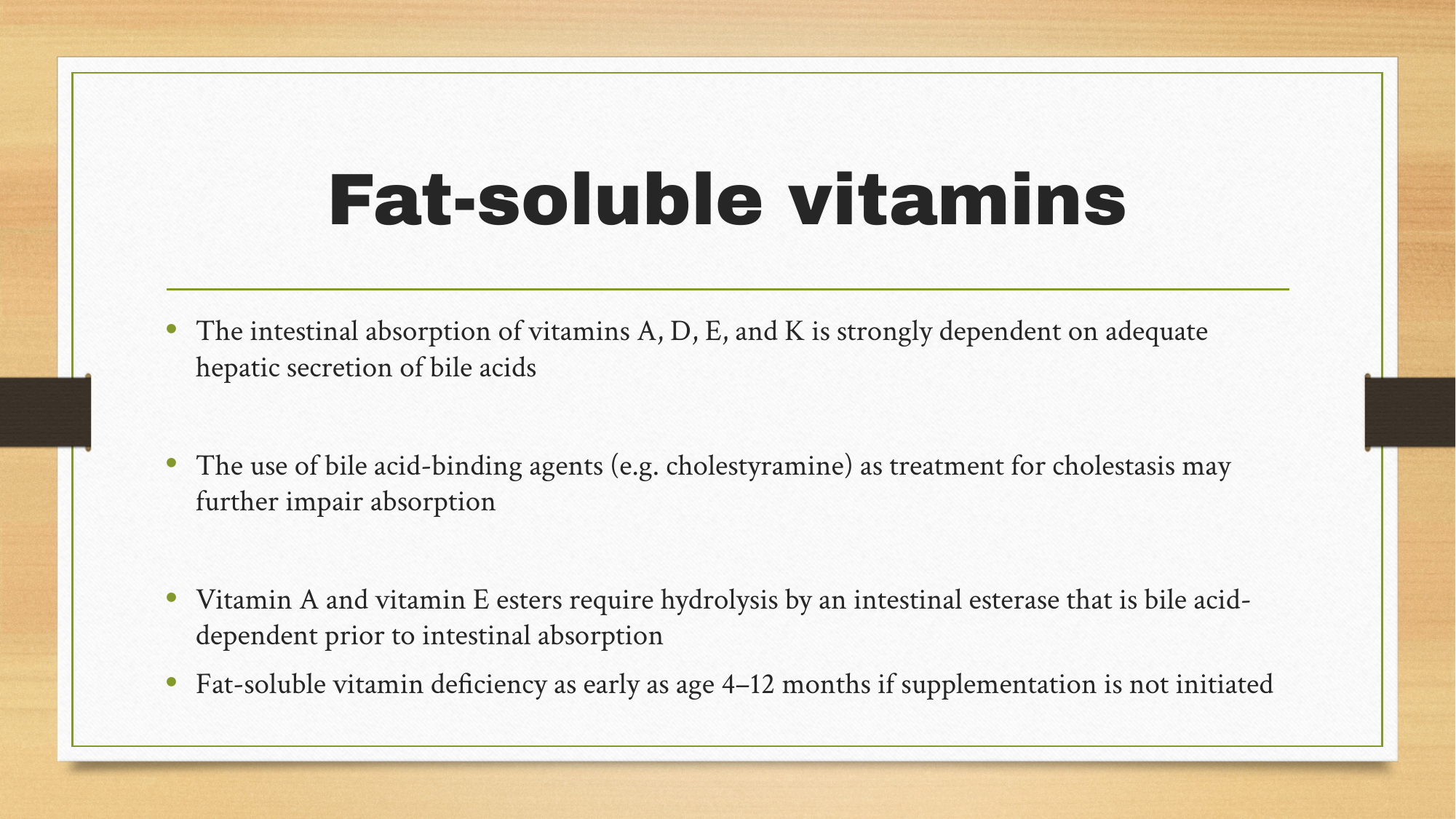

# Fat-soluble vitamins
The intestinal absorption of vitamins A, D, E, and K is strongly dependent on adequate hepatic secretion of bile acids

The use of bile acid-binding agents (e.g. cholestyramine) as treatment for cholestasis may further impair absorption

Vitamin A and vitamin E esters require hydrolysis by an intestinal esterase that is bile acid-dependent prior to intestinal absorption
Fat-soluble vitamin deficiency as early as age 4–12 months if supplementation is not initiated